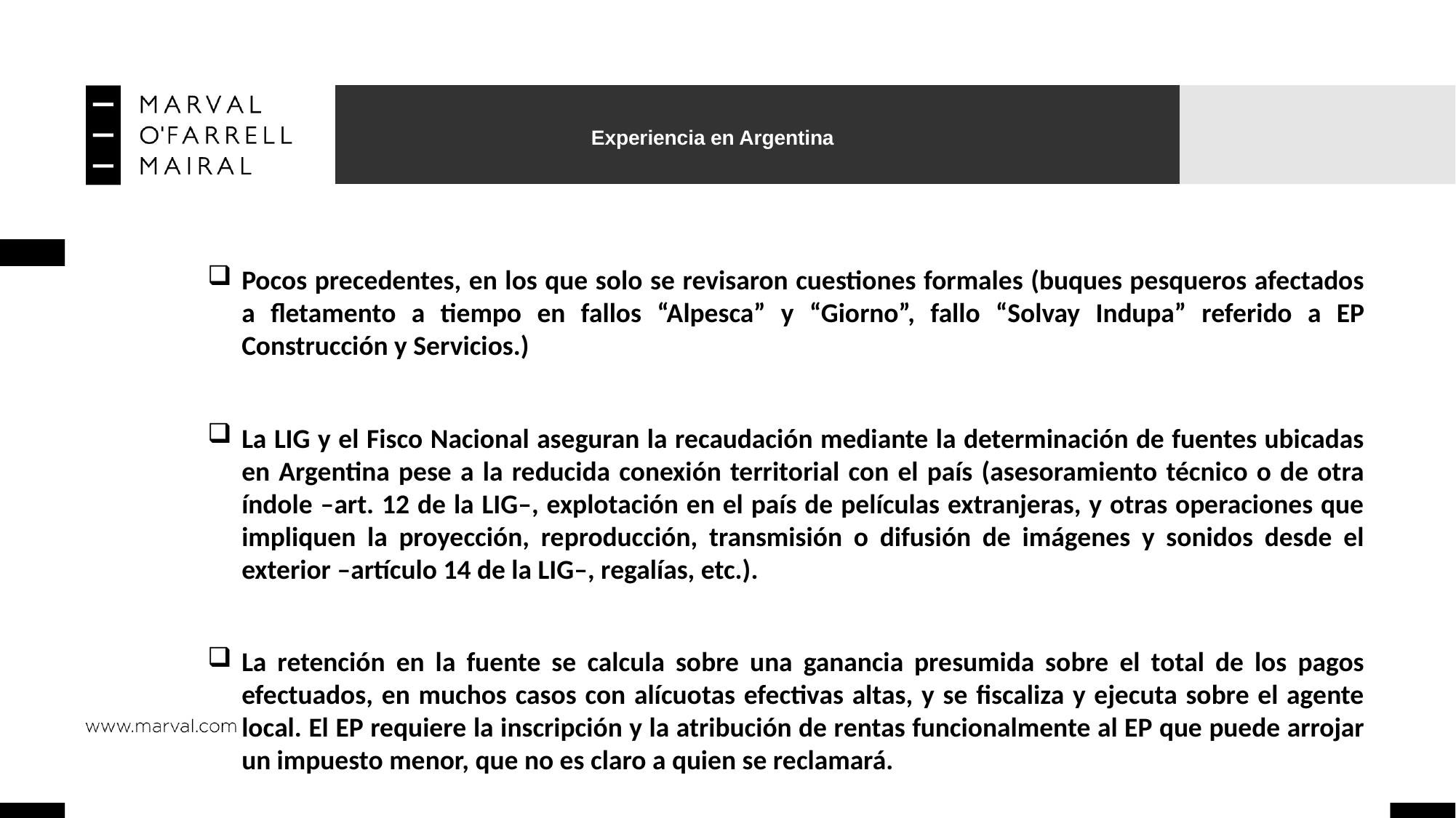

# Experiencia en Argentina
Pocos precedentes, en los que solo se revisaron cuestiones formales (buques pesqueros afectados a fletamento a tiempo en fallos “Alpesca” y “Giorno”, fallo “Solvay Indupa” referido a EP Construcción y Servicios.)

La LIG y el Fisco Nacional aseguran la recaudación mediante la determinación de fuentes ubicadas en Argentina pese a la reducida conexión territorial con el país (asesoramiento técnico o de otra índole –art. 12 de la LIG–, explotación en el país de películas extranjeras, y otras operaciones que impliquen la proyección, reproducción, transmisión o difusión de imágenes y sonidos desde el exterior –artículo 14 de la LIG–, regalías, etc.).

La retención en la fuente se calcula sobre una ganancia presumida sobre el total de los pagos efectuados, en muchos casos con alícuotas efectivas altas, y se fiscaliza y ejecuta sobre el agente local. El EP requiere la inscripción y la atribución de rentas funcionalmente al EP que puede arrojar un impuesto menor, que no es claro a quien se reclamará.